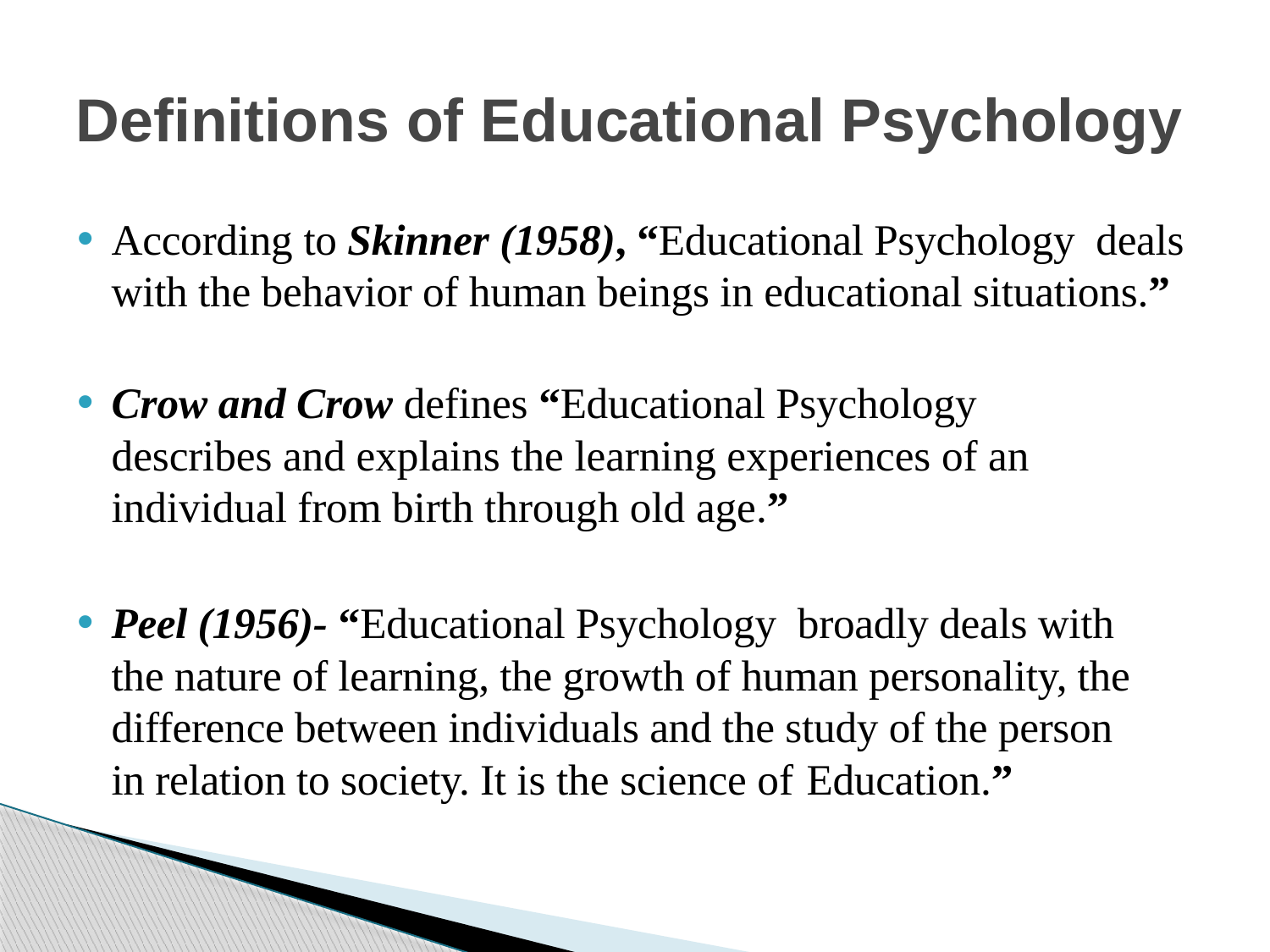

# Definitions of Educational Psychology
According to Skinner (1958), “Educational Psychology  deals with the behavior of human beings in educational situations.”

Crow and Crow defines “Educational Psychology describes and explains the learning experiences of an individual from birth through old age.”

Peel (1956)- “Educational Psychology  broadly deals with the nature of learning, the growth of human personality, the difference between individuals and the study of the person in relation to society. It is the science of Education.”